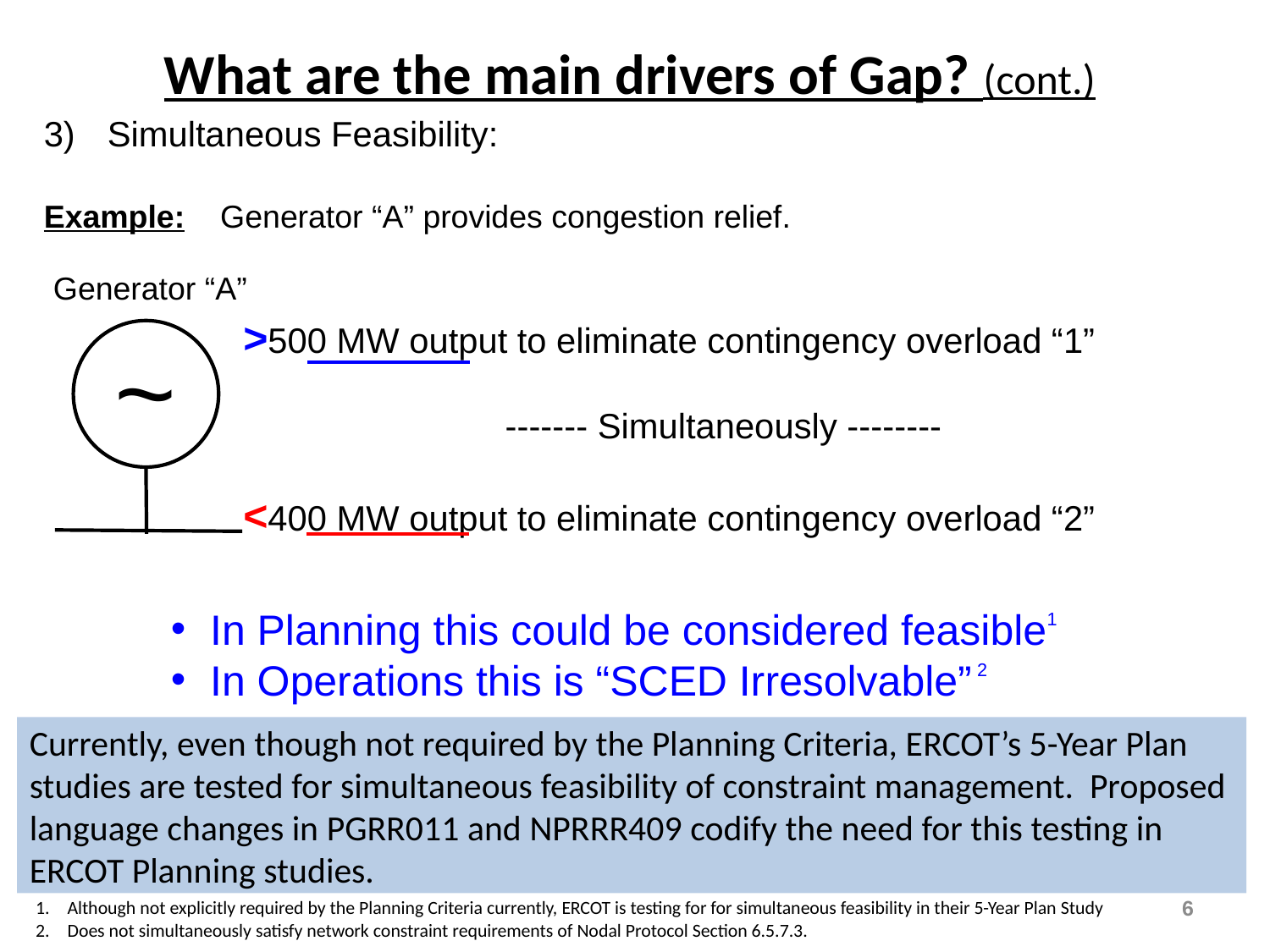

What are the main drivers of Gap? (cont.)
Simultaneous Feasibility:

Example:    Generator “A” provides congestion relief.

		 >500 MW output to eliminate contingency overload “1”

               ------- Simultaneously --------

		 <400 MW output to eliminate contingency overload “2”

In Planning this could be considered feasible1
In Operations this is “SCED Irresolvable” 2

Generator “A”
~

Currently, even though not required by the Planning Criteria, ERCOT’s 5-Year Plan studies are tested for simultaneous feasibility of constraint management.  Proposed language changes in PGRR011 and NPRRR409 codify the need for this testing in ERCOT Planning studies.
6
Although not explicitly required by the Planning Criteria currently, ERCOT is testing for for simultaneous feasibility in their 5-Year Plan Study
Does not simultaneously satisfy network constraint requirements of Nodal Protocol Section 6.5.7.3.